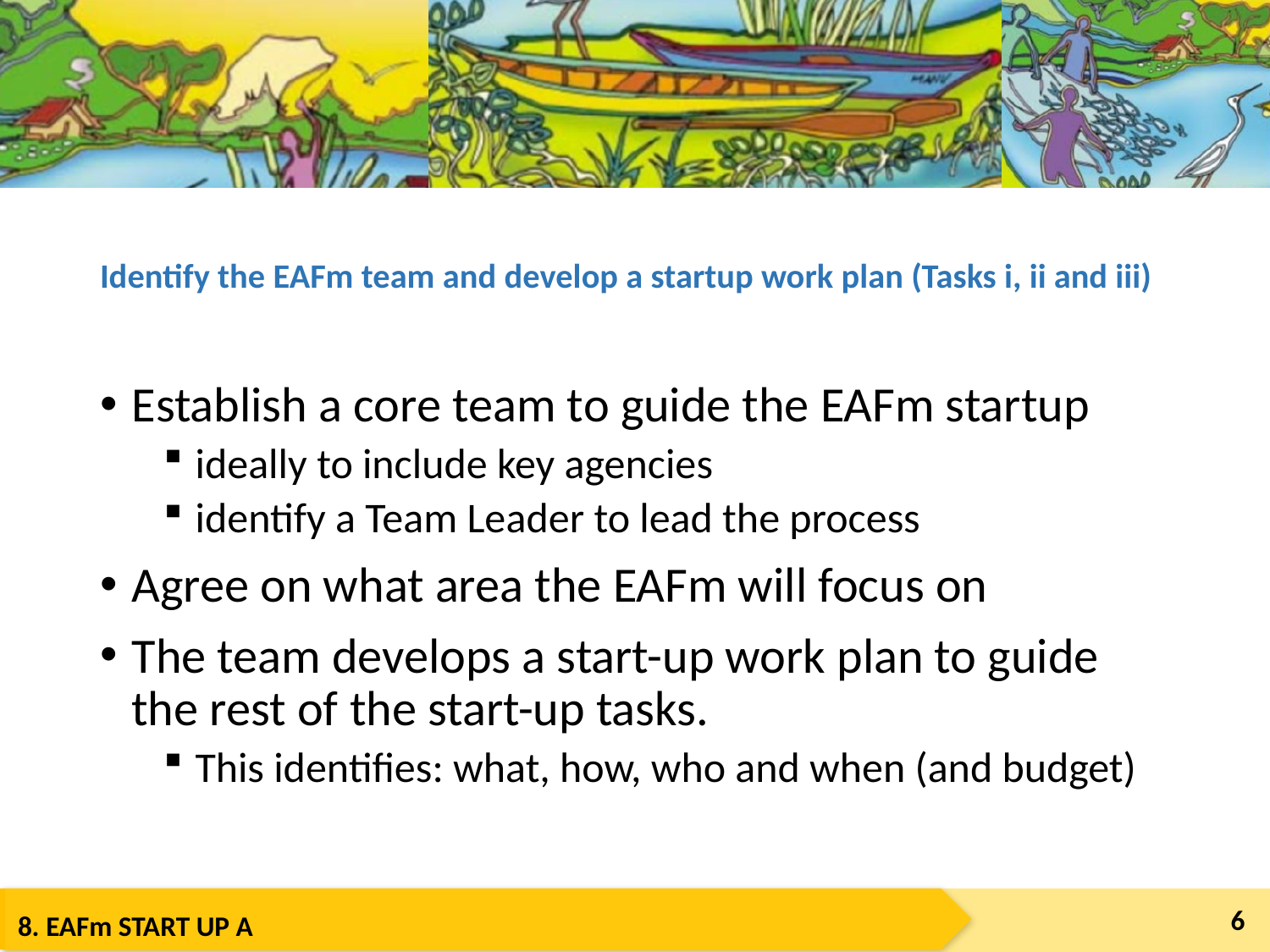

# Identify the EAFm team and develop a startup work plan (Tasks i, ii and iii)

Establish a core team to guide the EAFm startup
ideally to include key agencies
identify a Team Leader to lead the process
Agree on what area the EAFm will focus on
The team develops a start-up work plan to guide the rest of the start-up tasks.
This identifies: what, how, who and when (and budget)
6